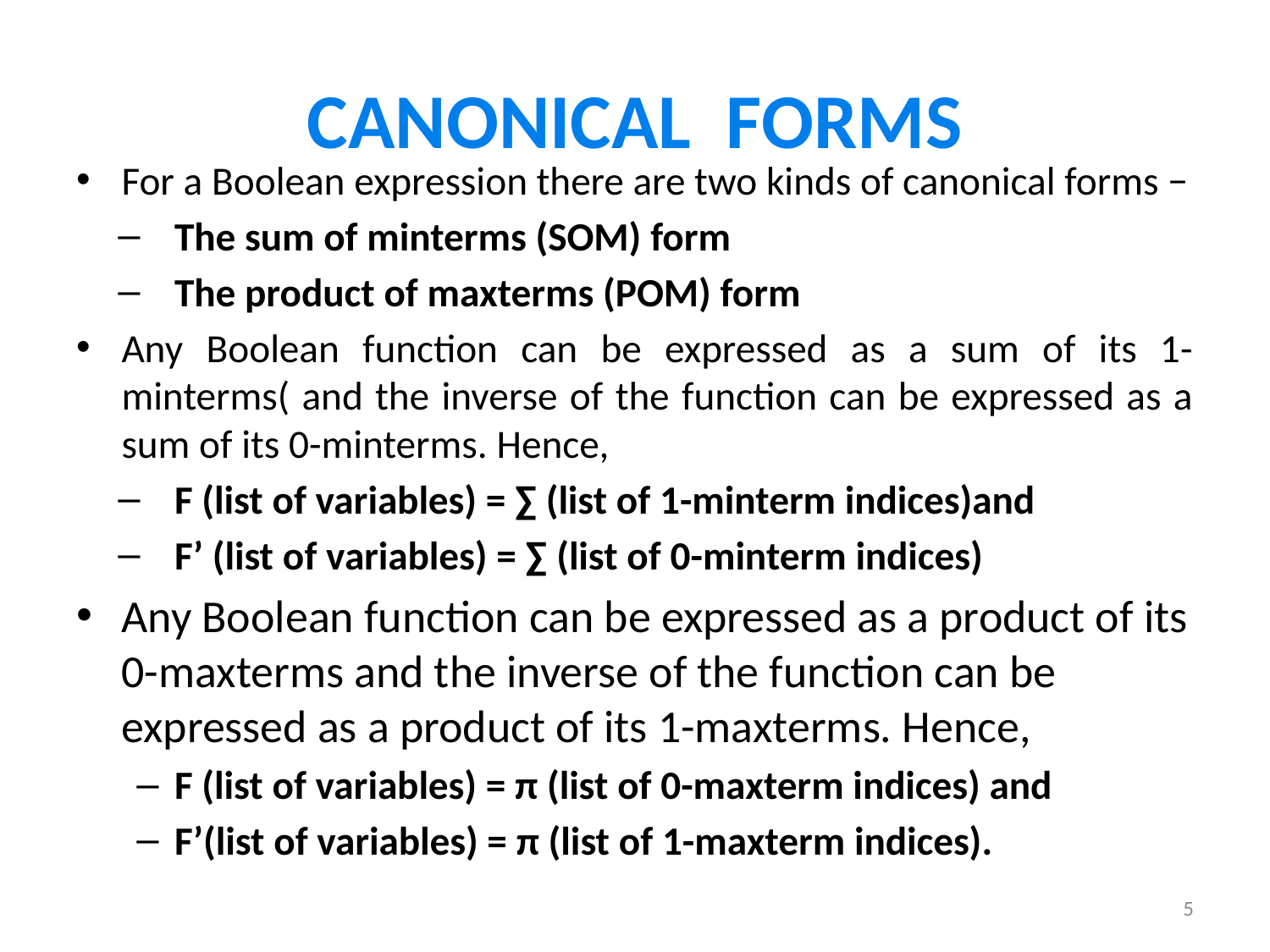

# CANONICAL  FORMS
For a Boolean expression there are two kinds of canonical forms −
The sum of minterms (SOM) form
The product of maxterms (POM) form
Any Boolean function can be expressed as a sum of its 1-minterms( and the inverse of the function can be expressed as a sum of its 0-minterms. Hence,
F (list of variables) = ∑ (list of 1-minterm indices)and
F’ (list of variables) = ∑ (list of 0-minterm indices)
Any Boolean function can be expressed as a product of its 0-maxterms and the inverse of the function can be expressed as a product of its 1-maxterms. Hence,
F (list of variables) = π (list of 0-maxterm indices) and
F’(list of variables) = π (list of 1-maxterm indices).

5